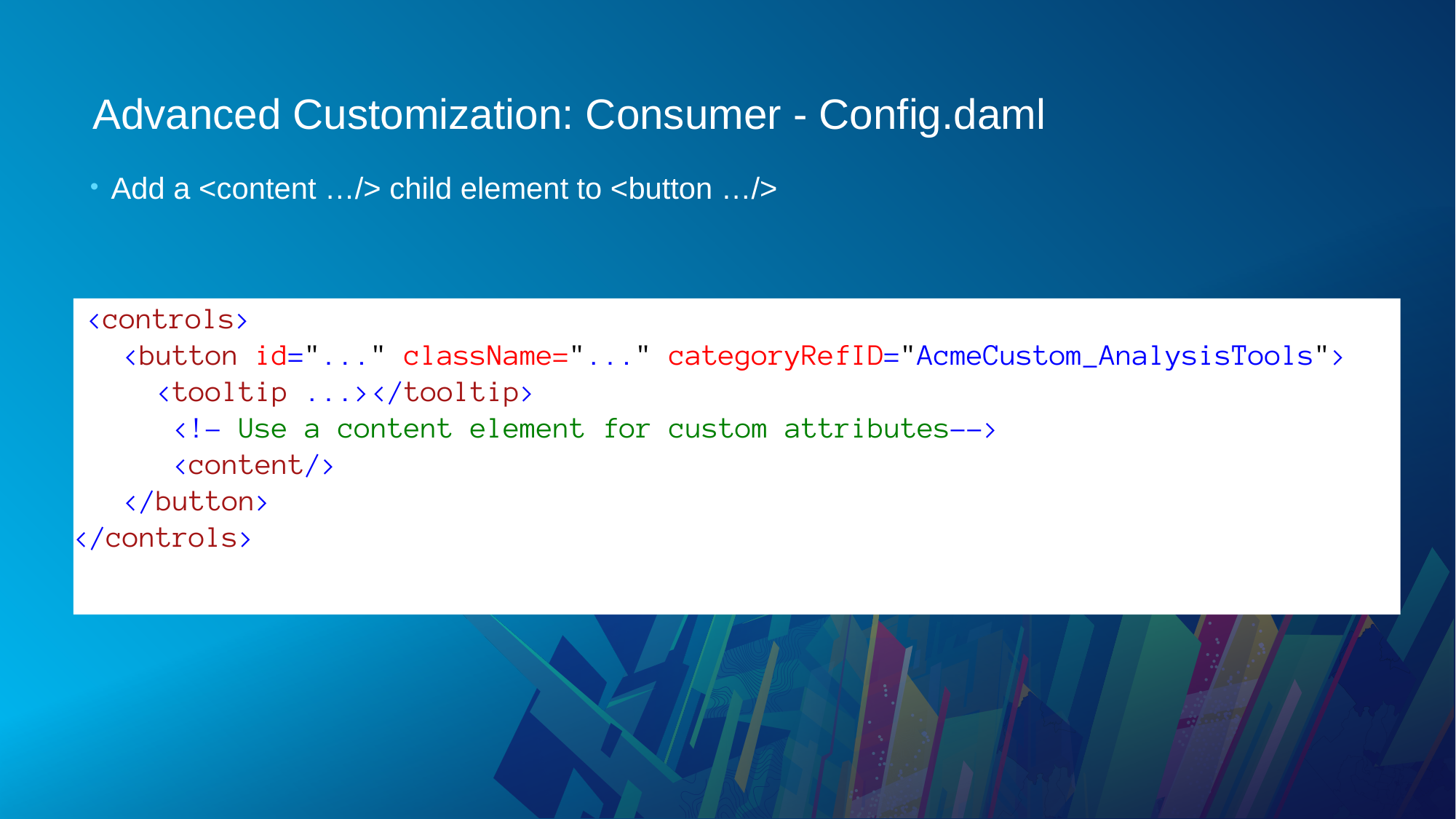

# Advanced Customization: Consumer - Config.daml
Add a <content …/> child element to <button …/>
 <controls>
   <button id="..." className="..." categoryRefID="AcmeCustom_AnalysisTools">
     <tooltip ...></tooltip>
      <!– Use a content element for custom attributes-->
      <content/>
   </button>
</controls>